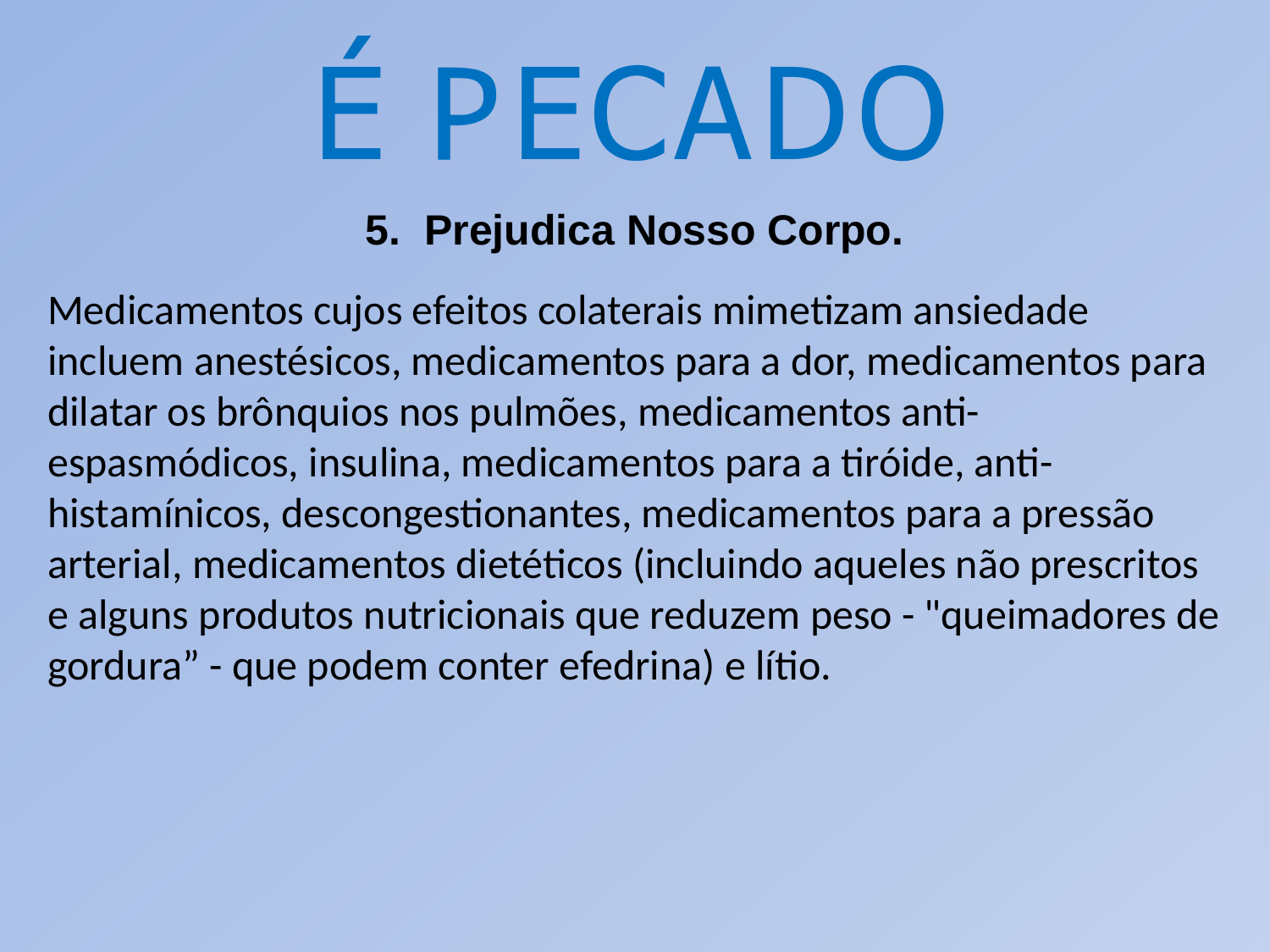

É PECADO

5.  Prejudica Nosso Corpo.

Medicamentos cujos efeitos colaterais mimetizam ansiedade incluem anestésicos, medicamentos para a dor, medicamentos para dilatar os brônquios nos pulmões, medicamentos anti-espasmódicos, insulina, medicamentos para a tiróide, anti-histamínicos, descongestionantes, medicamentos para a pressão arterial, medicamentos dietéticos (incluindo aqueles não prescritos e alguns produtos nutricionais que reduzem peso - "queimadores de gordura” - que podem conter efedrina) e lítio.